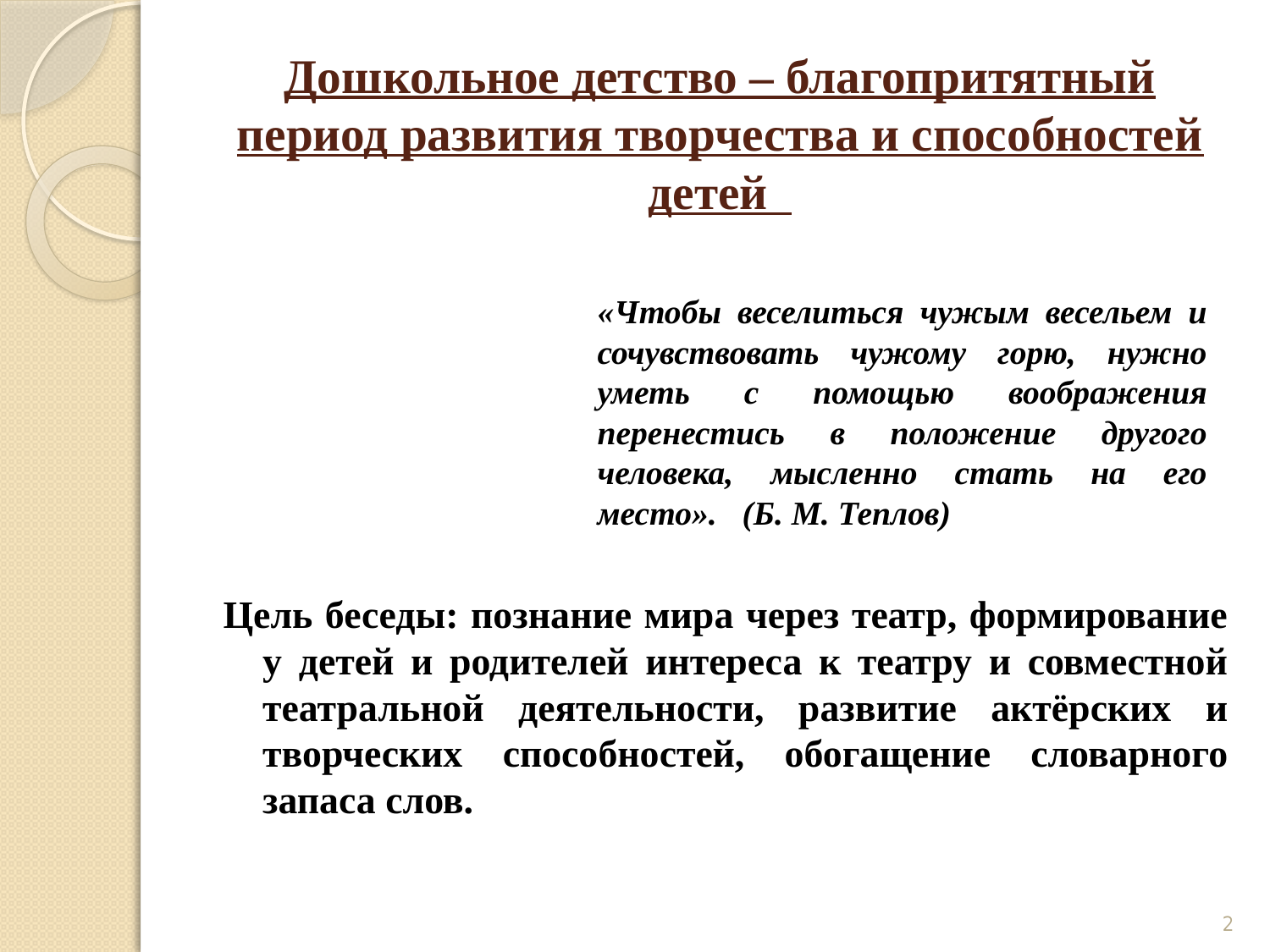

# Дошкольное детство – благопритятный период развития творчества и способностей детей

«Чтобы веселиться чужым весельем и сочувствовать чужому горю, нужно уметь с помощью воображения перенестись в положение другого человека, мысленно стать на его место».   (Б. М. Теплов)

Цель беседы: познание мира через театр, формирование у детей и родителей интереса к театру и совместной театральной деятельности, развитие актёрских и творческих способностей, обогащение словарного запаса слов.

2